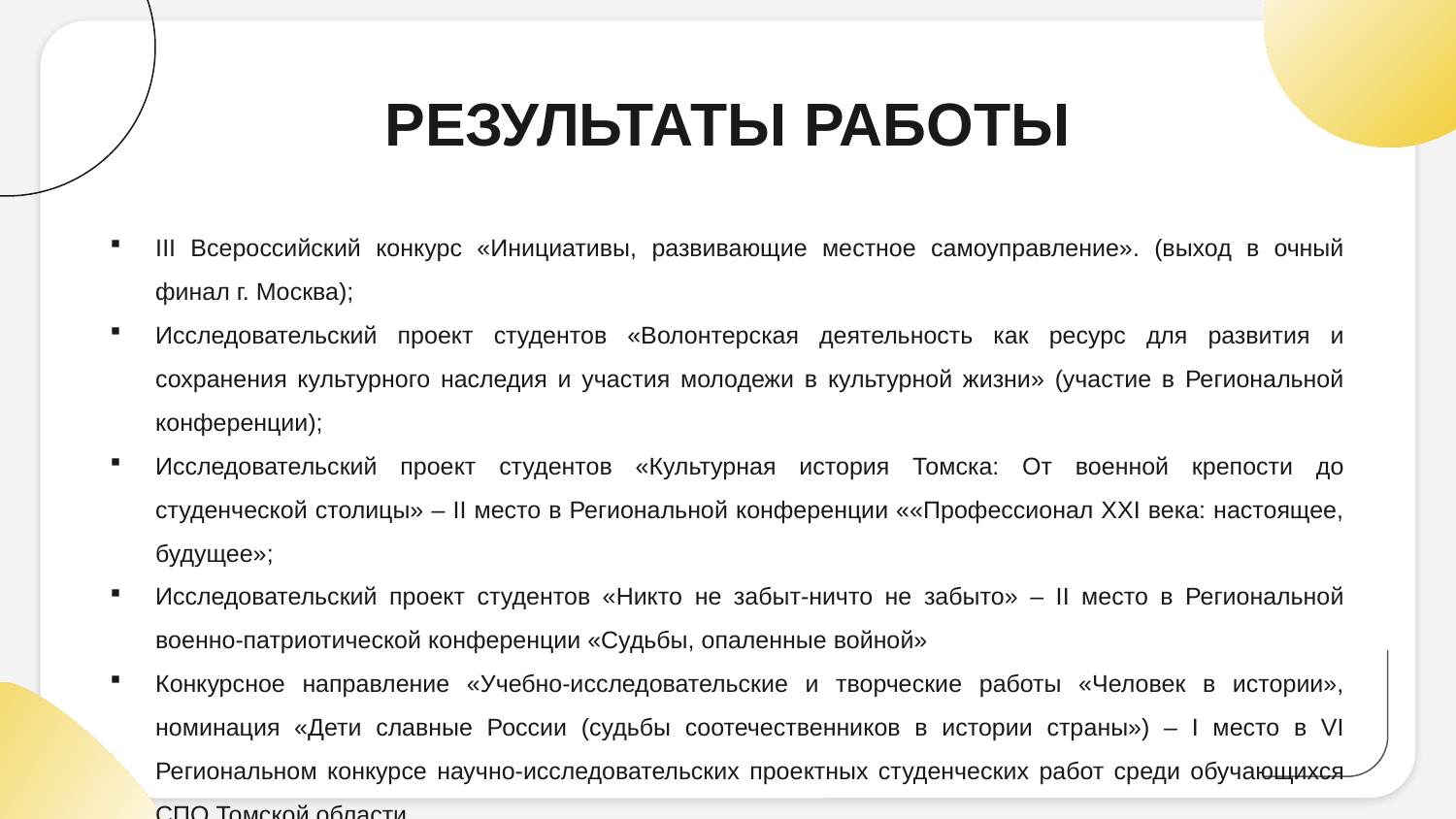

# РЕЗУЛЬТАТЫ РАБОТЫ
III Всероссийский конкурс «Инициативы, развивающие местное самоуправление». (выход в очный финал г. Москва);
Исследовательский проект студентов «Волонтерская деятельность как ресурс для развития и сохранения культурного наследия и участия молодежи в культурной жизни» (участие в Региональной конференции);
Исследовательский проект студентов «Культурная история Томска: От военной крепости до студенческой столицы» – II место в Региональной конференции ««Профессионал XXI века: настоящее, будущее»;
Исследовательский проект студентов «Никто не забыт-ничто не забыто» – II место в Региональной военно-патриотической конференции «Судьбы, опаленные войной»
Конкурсное направление «Учебно-исследовательские и творческие работы «Человек в истории», номинация «Дети славные России (судьбы соотечественников в истории страны») – I место в VI Региональном конкурсе научно-исследовательских проектных студенческих работ среди обучающихся СПО Томской области.